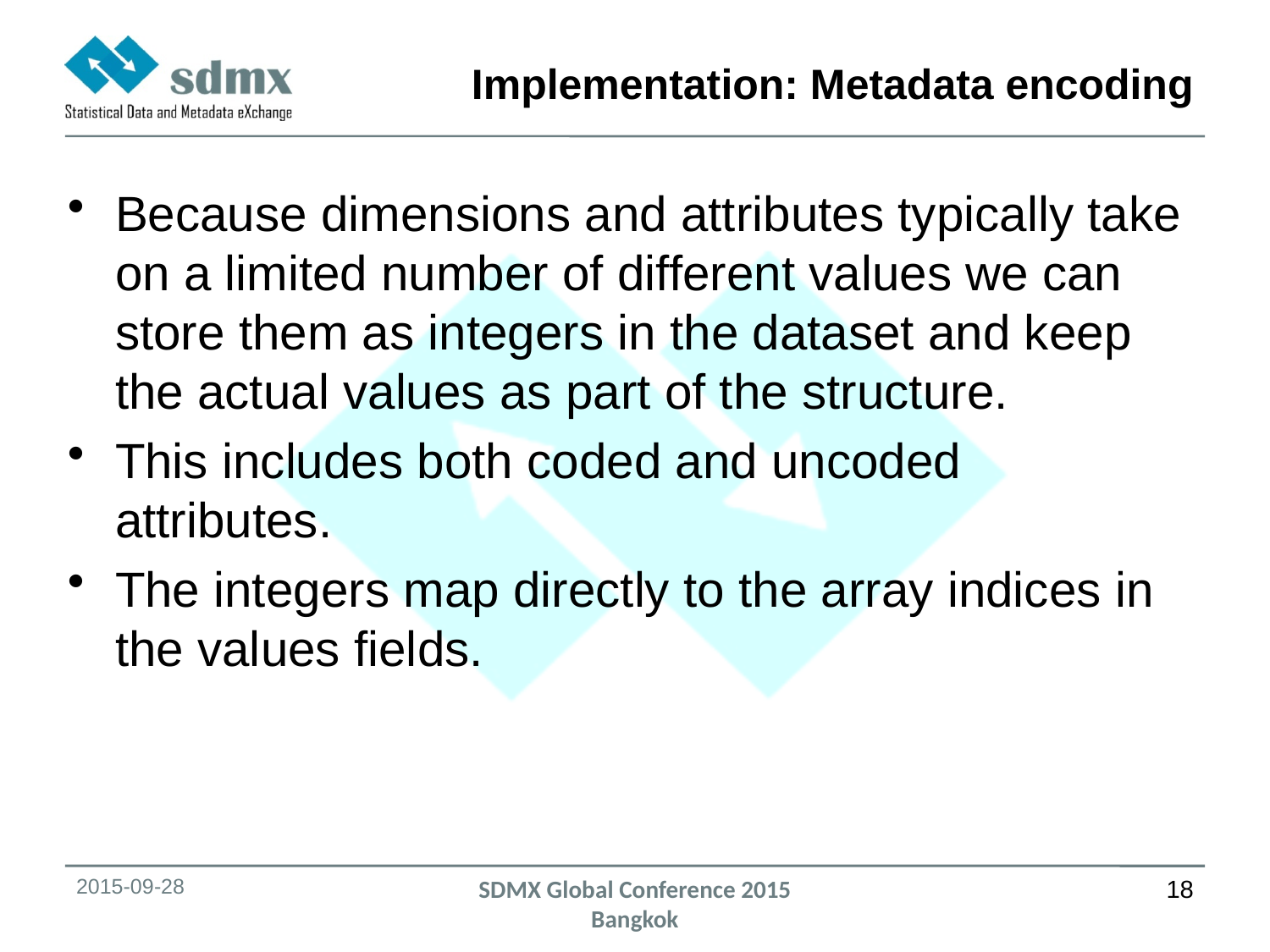

# Implementation: Metadata encoding
Because dimensions and attributes typically take on a limited number of different values we can store them as integers in the dataset and keep the actual values as part of the structure.
This includes both coded and uncoded attributes.
The integers map directly to the array indices in the values fields.

2015-09-28
SDMX Global Conference 2015
Bangkok
18